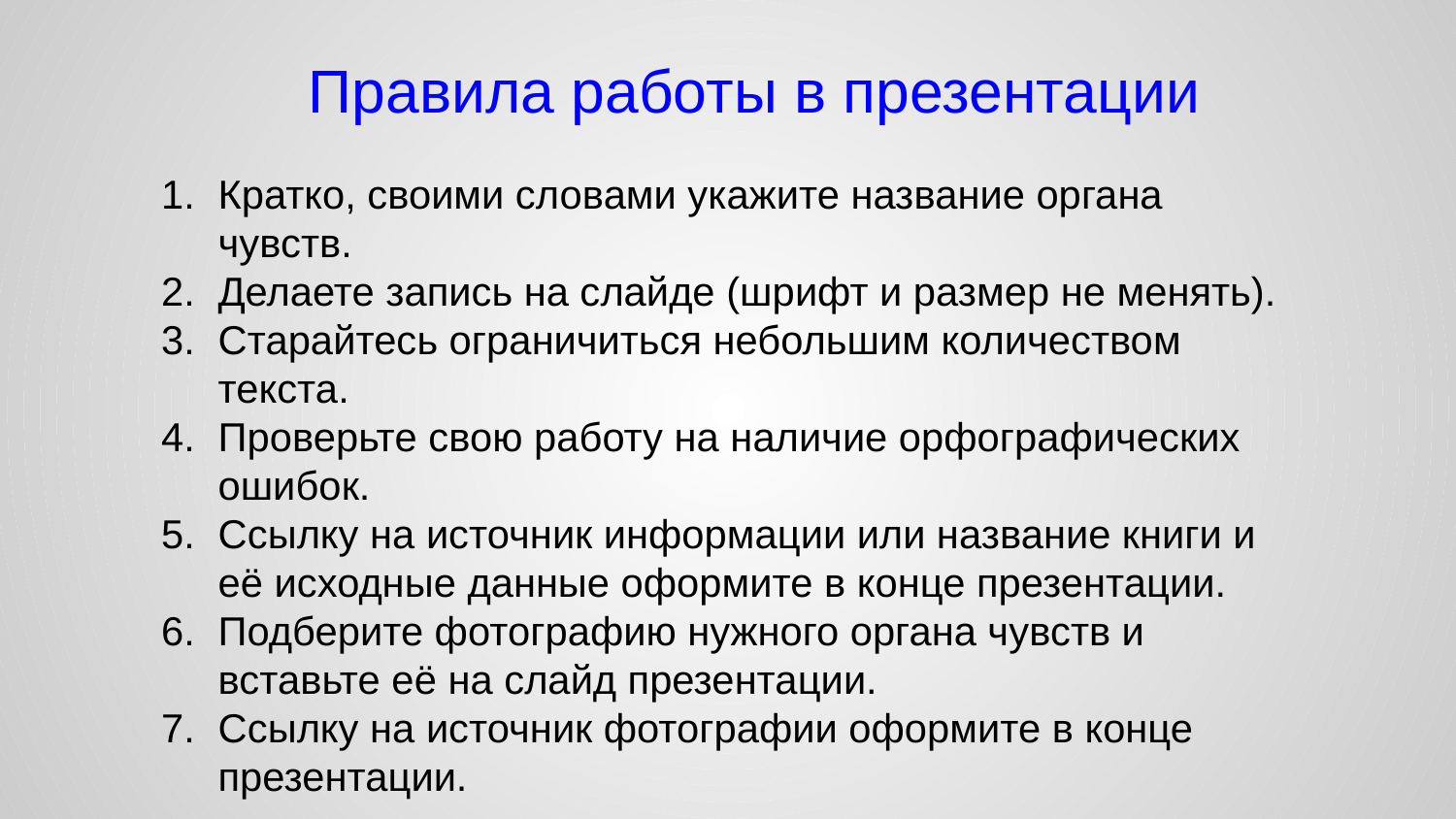

Правила работы в презентации
Кратко, своими словами укажите название органа чувств.
Делаете запись на слайде (шрифт и размер не менять).
Старайтесь ограничиться небольшим количеством текста.
Проверьте свою работу на наличие орфографических ошибок.
Ссылку на источник информации или название книги и её исходные данные оформите в конце презентации.
Подберите фотографию нужного органа чувств и вставьте её на слайд презентации.
Ссылку на источник фотографии оформите в конце презентации.